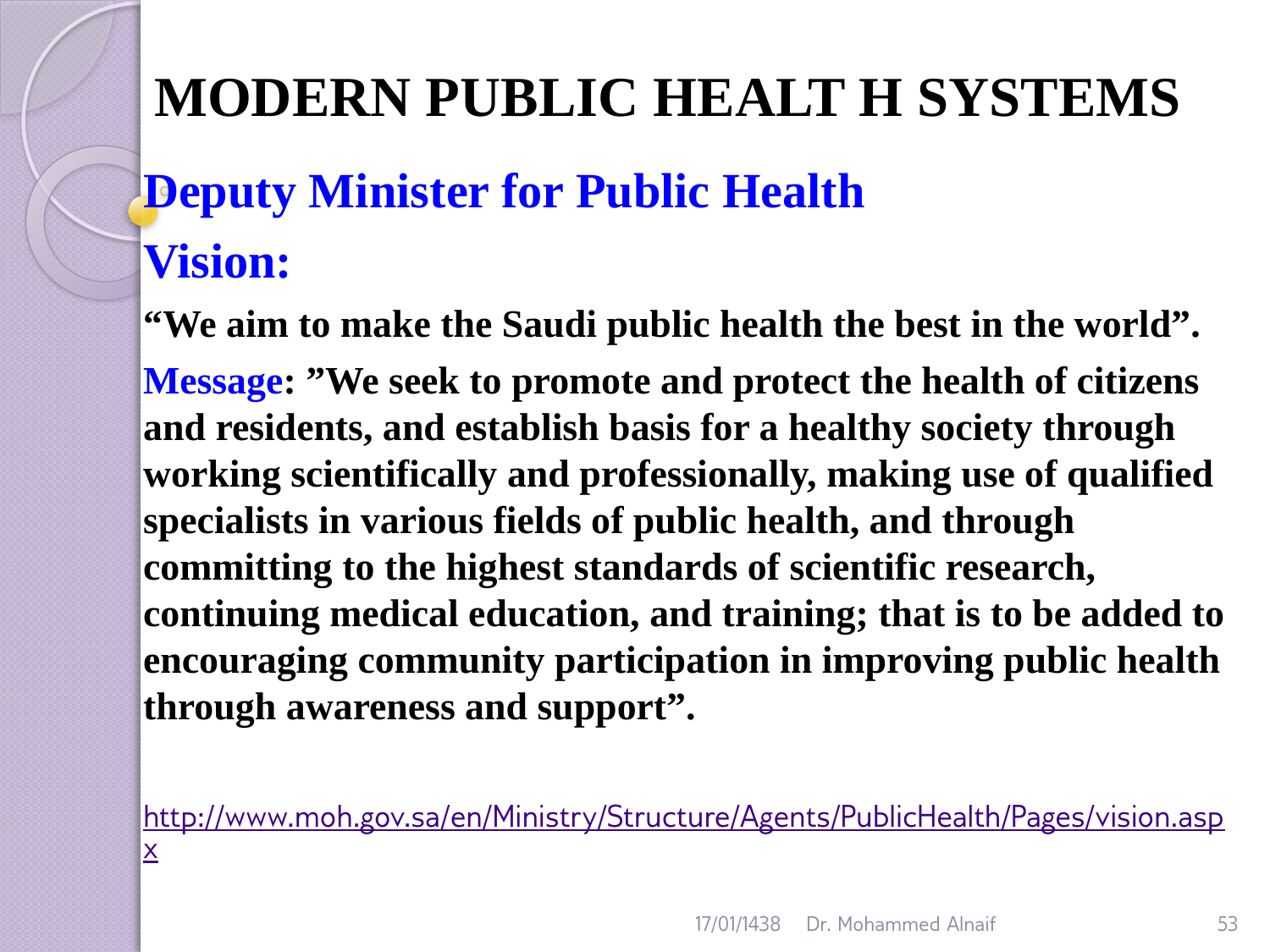

# MODERN PUBLIC HEALT H SYSTEMS
Deputy Minister for Public Health
Vision:
“We aim to make the Saudi public health the best in the world”.
Message: ”We seek to promote and protect the health of citizens and residents, and establish basis for a healthy society through working scientifically and professionally, making use of qualified specialists in various fields of public health, and through committing to the highest standards of scientific research, continuing medical education, and training; that is to be added to encouraging community participation in improving public health through awareness and support”.

http://www.moh.gov.sa/en/Ministry/Structure/Agents/PublicHealth/Pages/vision.aspx
17/01/1438
Dr. Mohammed Alnaif
53